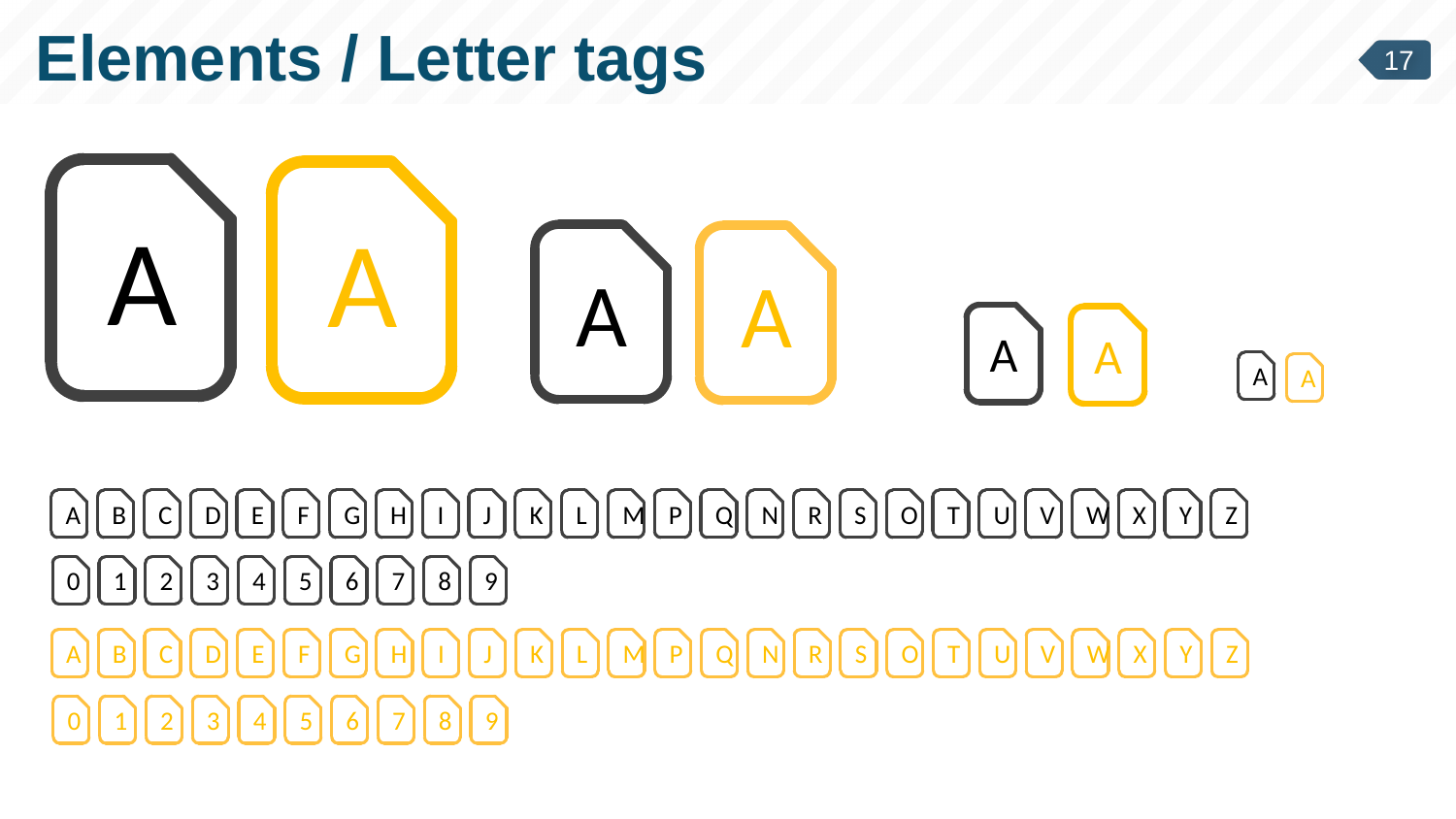

# Elements / Letter tags

A

A

A

A

A

A

A

A

A

B

C

D

E

F

G

H

I

J

K

L

M

P

Q

N

R

S

O

T

U

V

W

X

Y

Z

0

1

2

3

4

5

6

7

8

9

A

B

C

D

E

F

G

H

I

J

K

L

M

P

Q

N

R

S

O

T

U

V

W

X

Y

Z

0

1

2

3

4

5

6

7

8

9